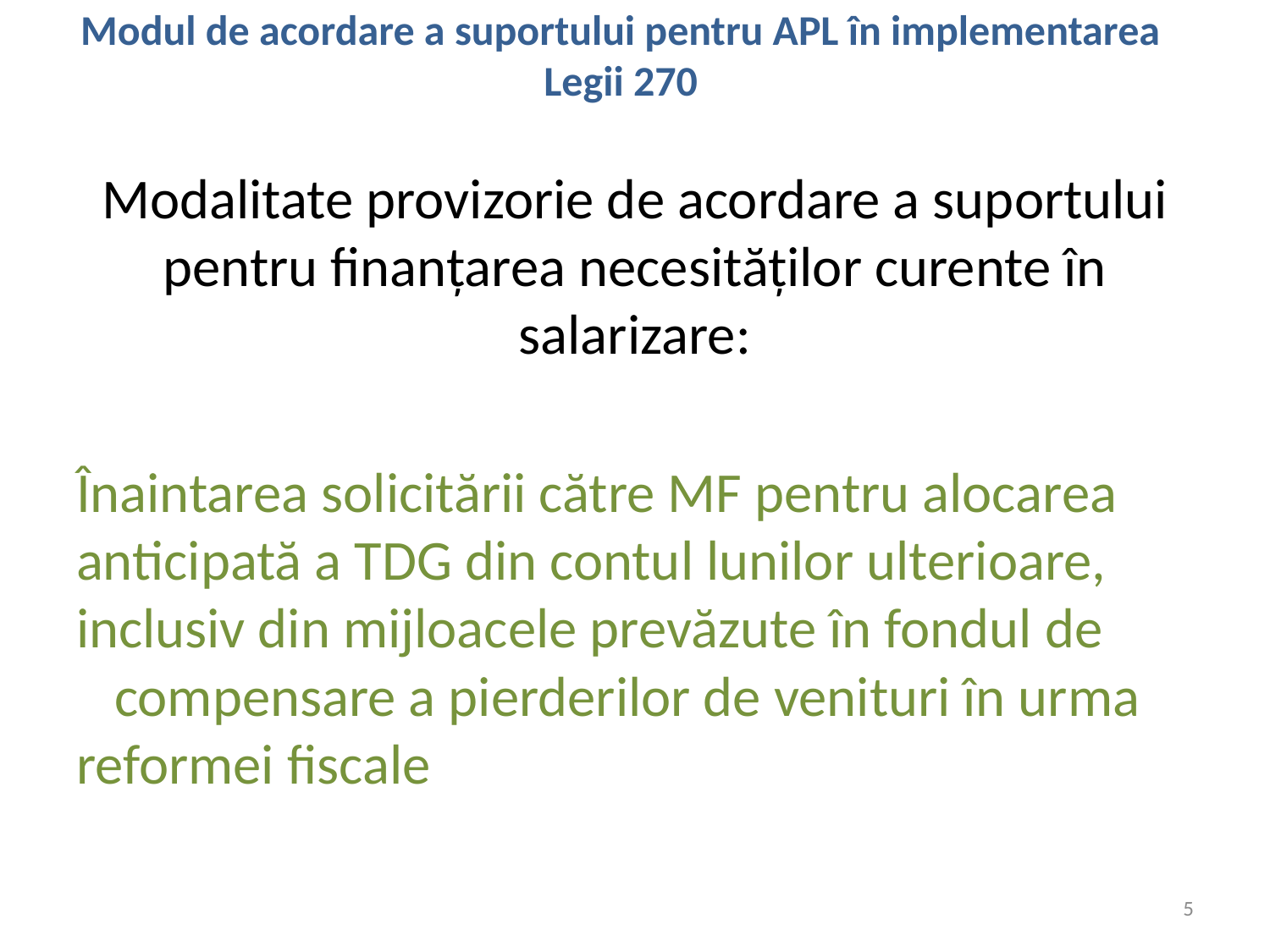

# Modul de acordare a suportului pentru APL în implementarea Legii 270
Modalitate provizorie de acordare a suportului pentru finanțarea necesităților curente în salarizare:

Înaintarea solicitării către MF pentru alocarea anticipată a TDG din contul lunilor ulterioare, inclusiv din mijloacele prevăzute în fondul de           compensare a pierderilor de venituri în urma reformei fiscale

5